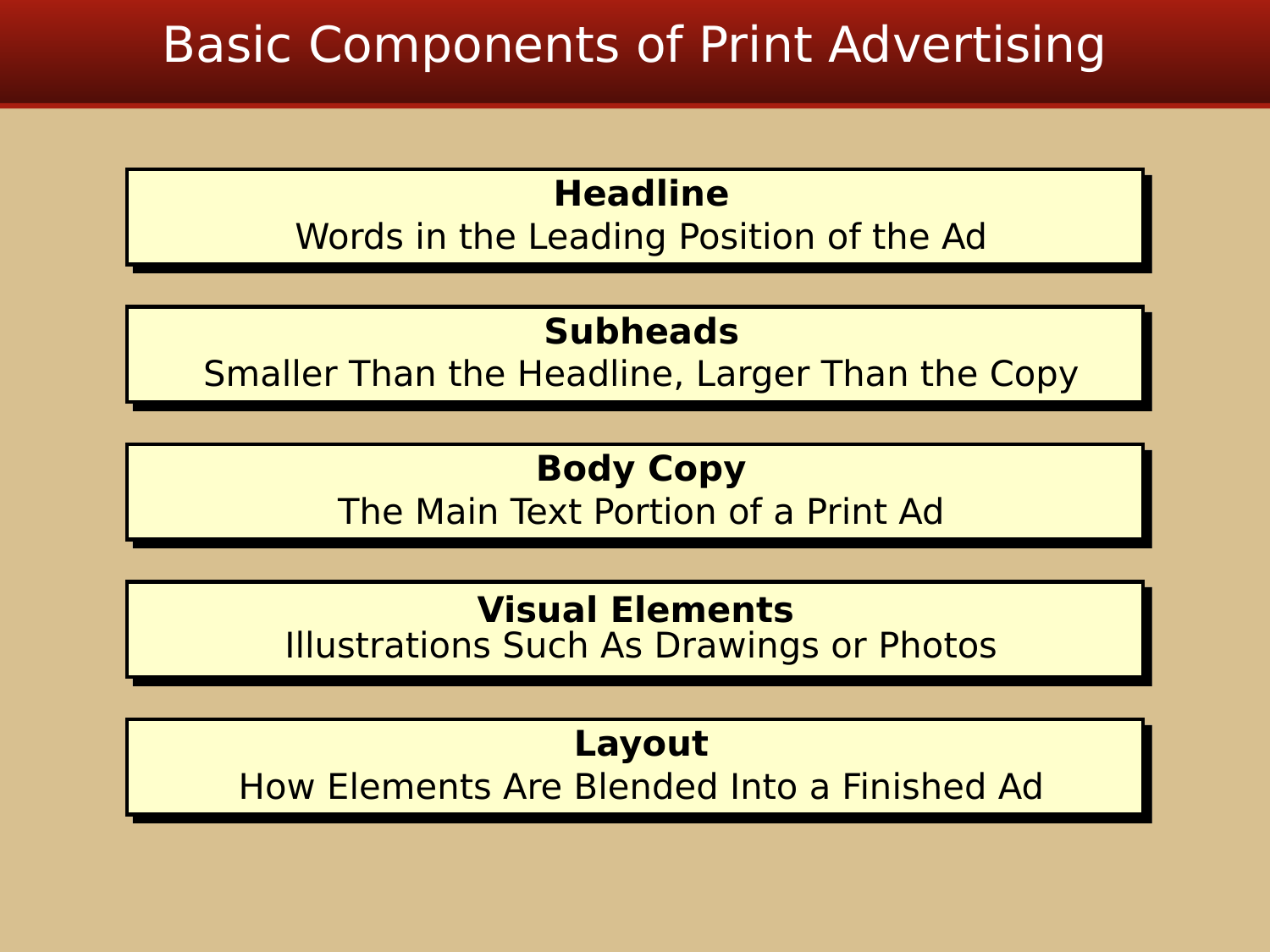

# Basic Components of Print Advertising

Headline
Words in the Leading Position of the Ad
Subheads
Smaller Than the Headline, Larger Than the Copy
Body Copy
The Main Text Portion of a Print Ad
Visual Elements
Illustrations Such As Drawings or Photos
Layout
How Elements Are Blended Into a Finished Ad